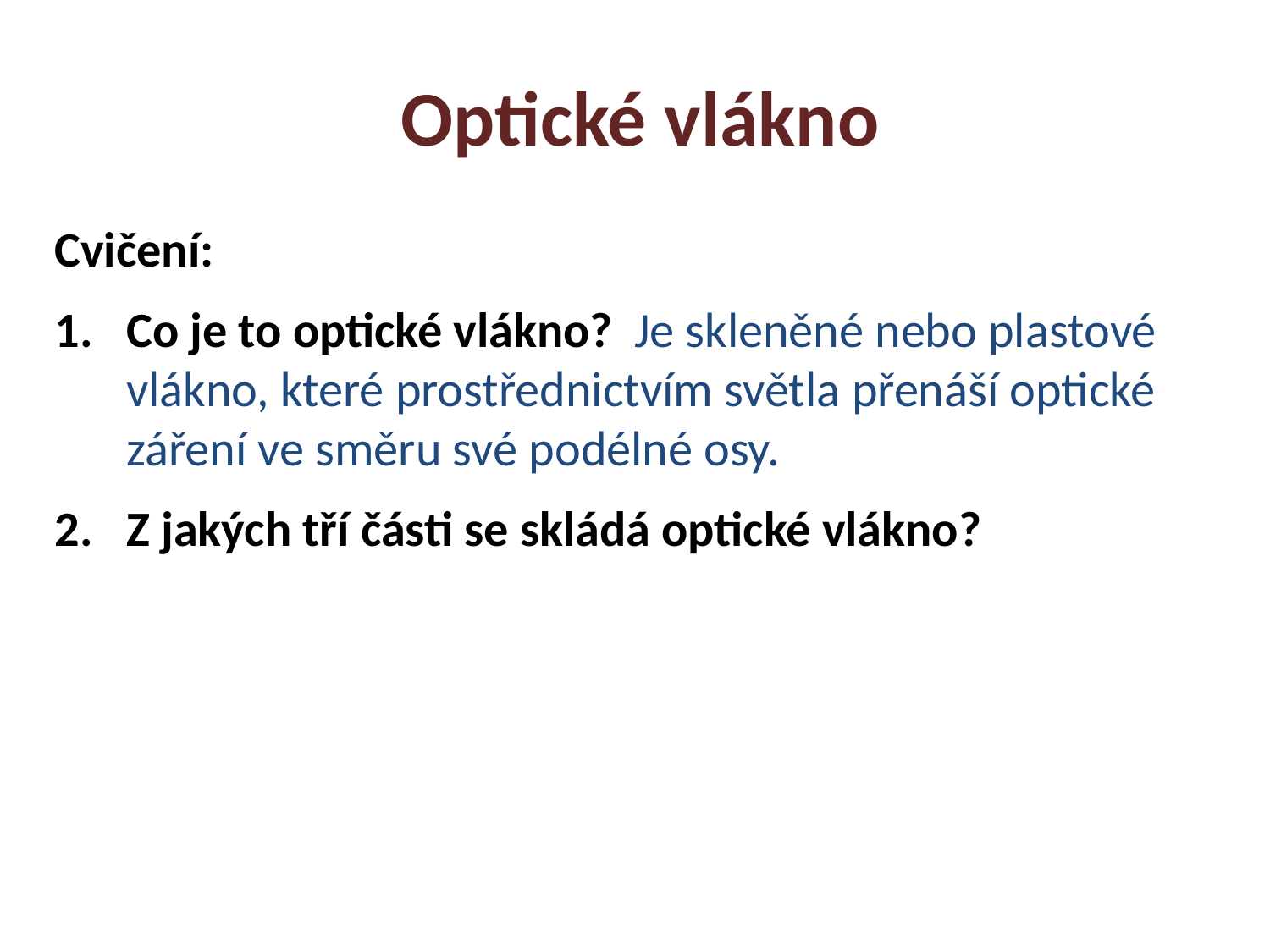

Optické vlákno
Cvičení:
Co je to optické vlákno?	Je skleněné nebo plastové vlákno, které prostřednictvím světla přenáší optické záření ve směru své podélné osy.
Z jakých tří části se skládá optické vlákno?